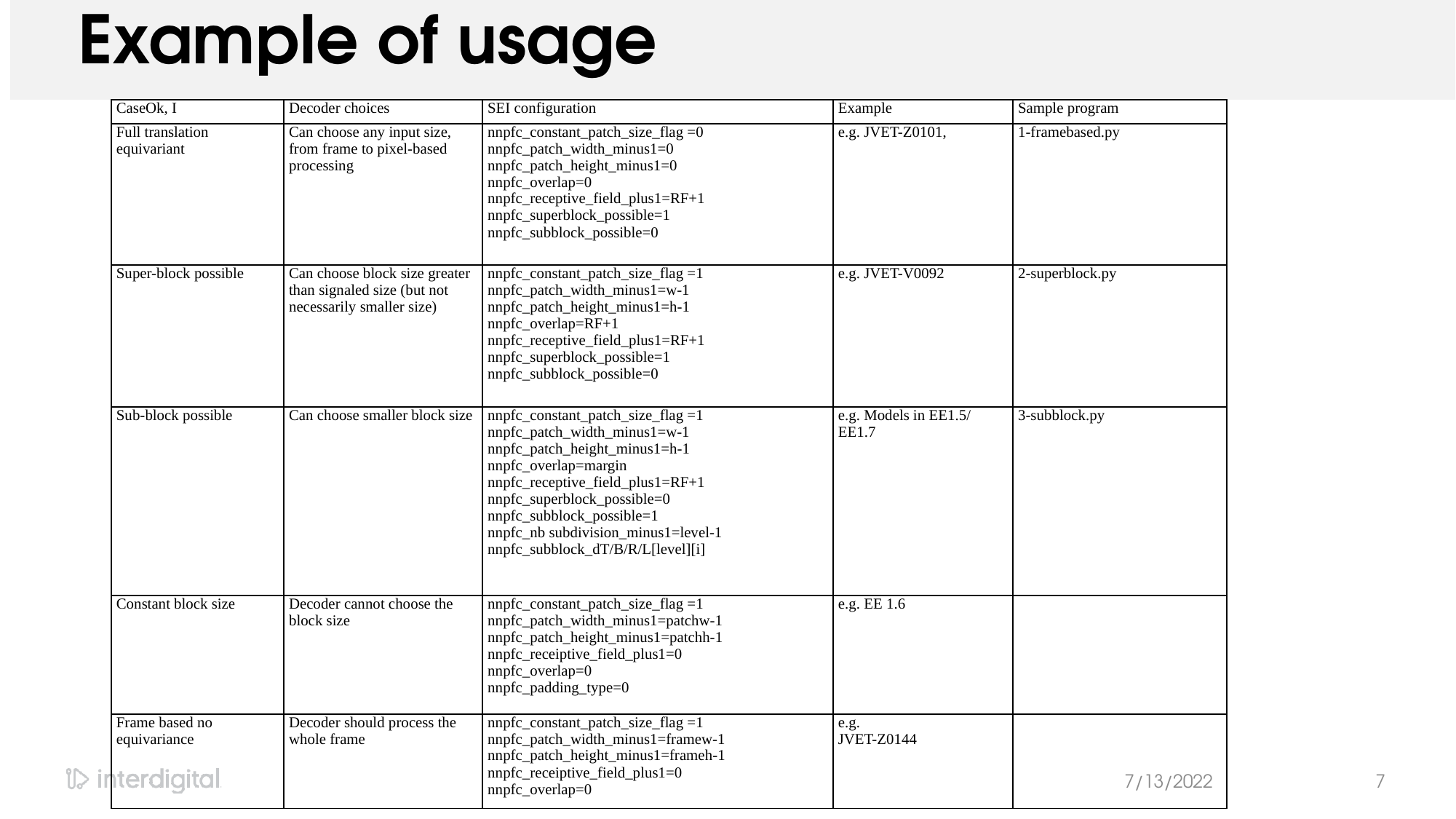

# Example of usage
| CaseOk, I | Decoder choices | SEI configuration | Example | Sample program |
| --- | --- | --- | --- | --- |
| Full translation equivariant | Can choose any input size, from frame to pixel-based processing | nnpfc\_constant\_patch\_size\_flag =0 nnpfc\_patch\_width\_minus1=0 nnpfc\_patch\_height\_minus1=0 nnpfc\_overlap=0 nnpfc\_receptive\_field\_plus1=RF+1 nnpfc\_superblock\_possible=1 nnpfc\_subblock\_possible=0 | e.g. JVET-Z0101, | 1-framebased.py |
| Super-block possible | Can choose block size greater than signaled size (but not necessarily smaller size) | nnpfc\_constant\_patch\_size\_flag =1 nnpfc\_patch\_width\_minus1=w-1 nnpfc\_patch\_height\_minus1=h-1 nnpfc\_overlap=RF+1 nnpfc\_receptive\_field\_plus1=RF+1 nnpfc\_superblock\_possible=1 nnpfc\_subblock\_possible=0 | e.g. JVET-V0092 | 2-superblock.py |
| Sub-block possible | Can choose smaller block size | nnpfc\_constant\_patch\_size\_flag =1 nnpfc\_patch\_width\_minus1=w-1 nnpfc\_patch\_height\_minus1=h-1 nnpfc\_overlap=margin nnpfc\_receptive\_field\_plus1=RF+1 nnpfc\_superblock\_possible=0 nnpfc\_subblock\_possible=1 nnpfc\_nb subdivision\_minus1=level-1 nnpfc\_subblock\_dT/B/R/L[level][i] | e.g. Models in EE1.5/ EE1.7 | 3-subblock.py |
| Constant block size | Decoder cannot choose the block size | nnpfc\_constant\_patch\_size\_flag =1 nnpfc\_patch\_width\_minus1=patchw-1 nnpfc\_patch\_height\_minus1=patchh-1 nnpfc\_receiptive\_field\_plus1=0 nnpfc\_overlap=0 nnpfc\_padding\_type=0 | e.g. EE 1.6 |  |
| Frame based no equivariance | Decoder should process the whole frame | nnpfc\_constant\_patch\_size\_flag =1 nnpfc\_patch\_width\_minus1=framew-1 nnpfc\_patch\_height\_minus1=frameh-1 nnpfc\_receiptive\_field\_plus1=0 nnpfc\_overlap=0 | e.g. JVET-Z0144 |  |
7/13/2022
7